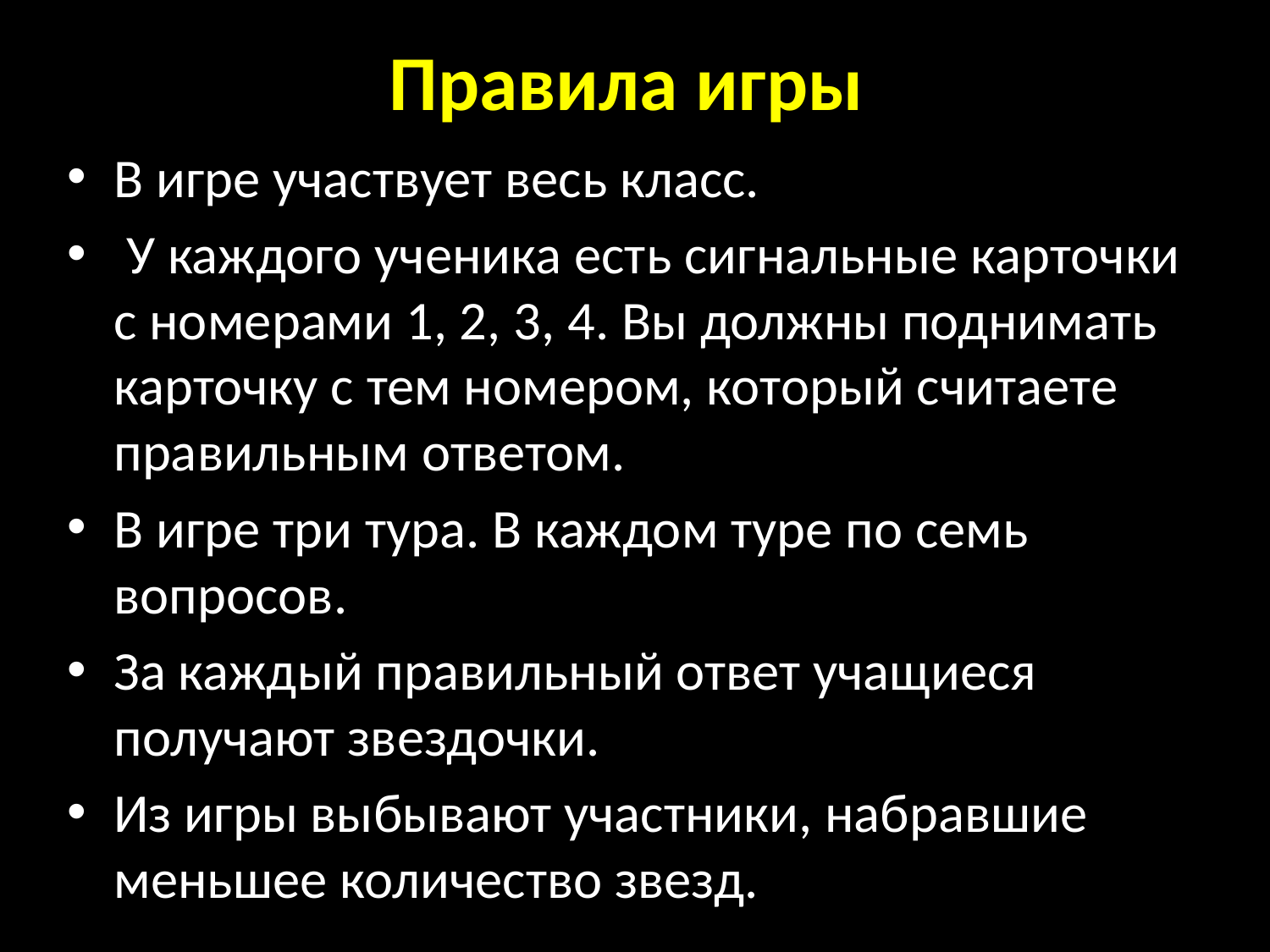

# Правила игры
В игре участвует весь класс.
 У каждого ученика есть сигнальные карточки с номерами 1, 2, 3, 4. Вы должны поднимать карточку с тем номером, который считаете правильным ответом.
В игре три тура. В каждом туре по семь вопросов.
За каждый правильный ответ учащиеся получают звездочки.
Из игры выбывают участники, набравшие меньшее количество звезд.